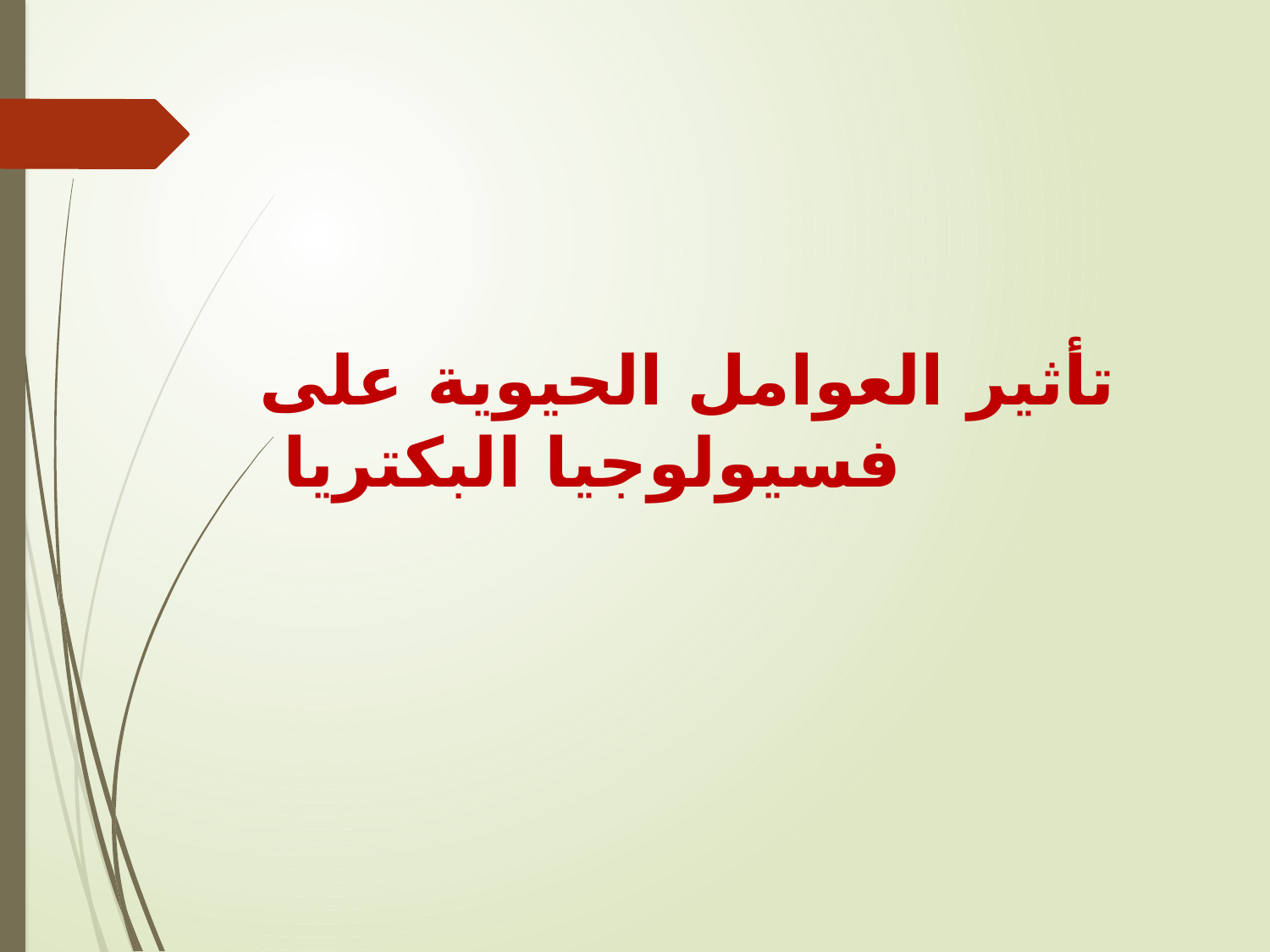

# تأثير العوامل الحيوية على فسيولوجيا البكتريا